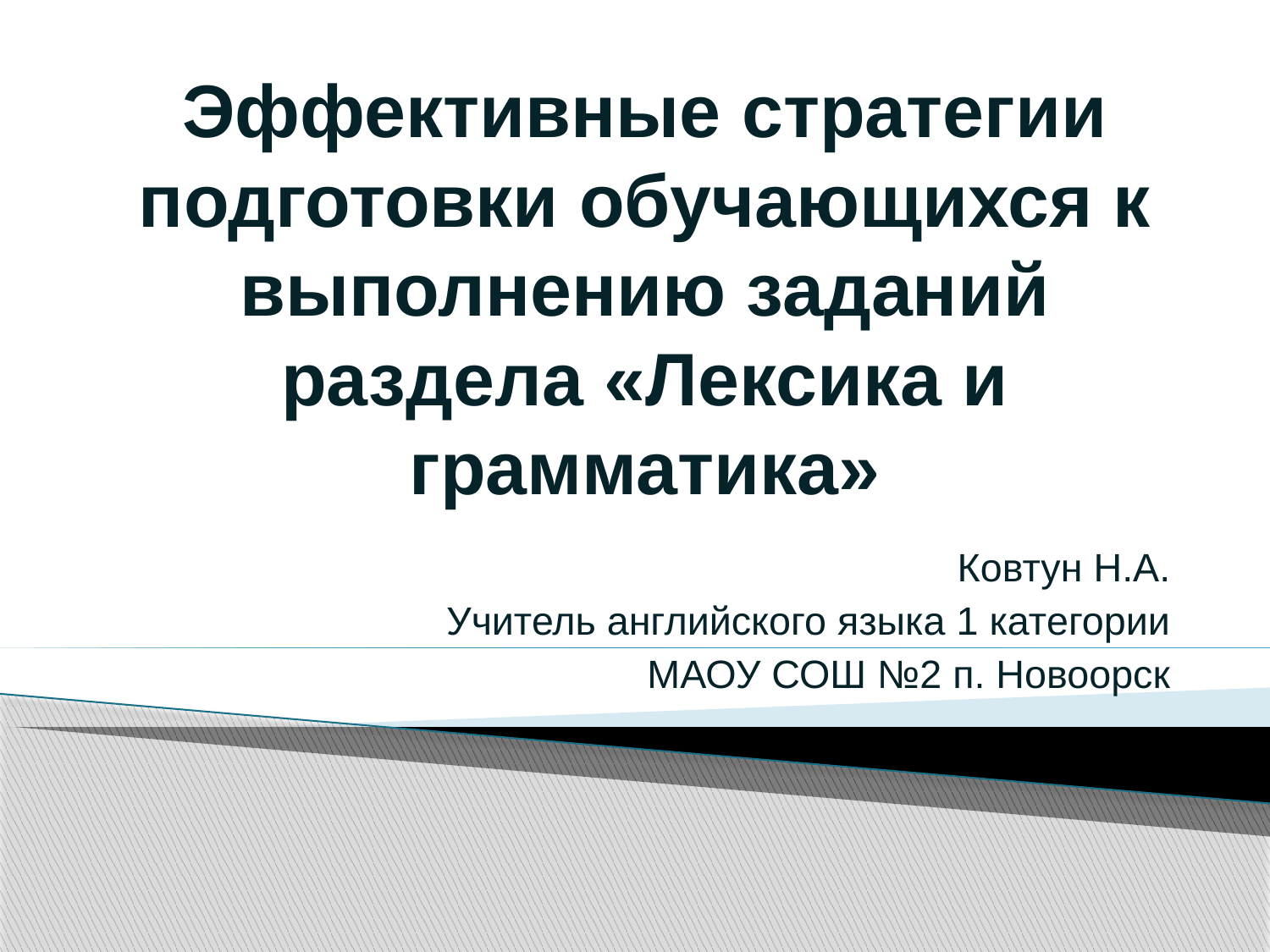

# Эффективные стратегии подготовки обучающихся к выполнению заданий раздела «Лексика и грамматика»
Ковтун Н.А.
Учитель английского языка 1 категории
МАОУ СОШ №2 п. Новоорск